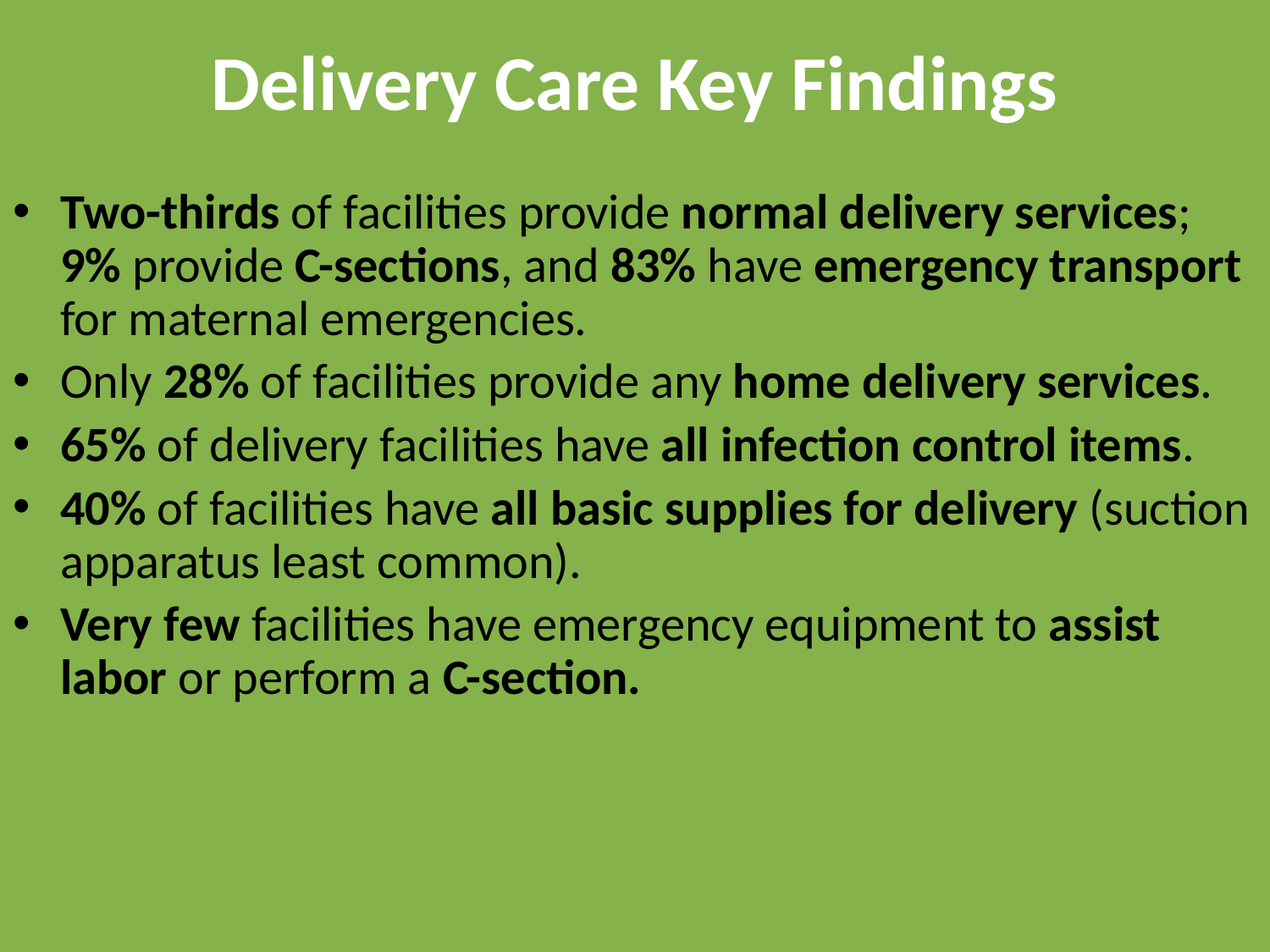

# Delivery Care Key Findings
Two-thirds of facilities provide normal delivery services; 9% provide C-sections, and 83% have emergency transport for maternal emergencies.
Only 28% of facilities provide any home delivery services.
65% of delivery facilities have all infection control items.
40% of facilities have all basic supplies for delivery (suction apparatus least common).
Very few facilities have emergency equipment to assist labor or perform a C-section.